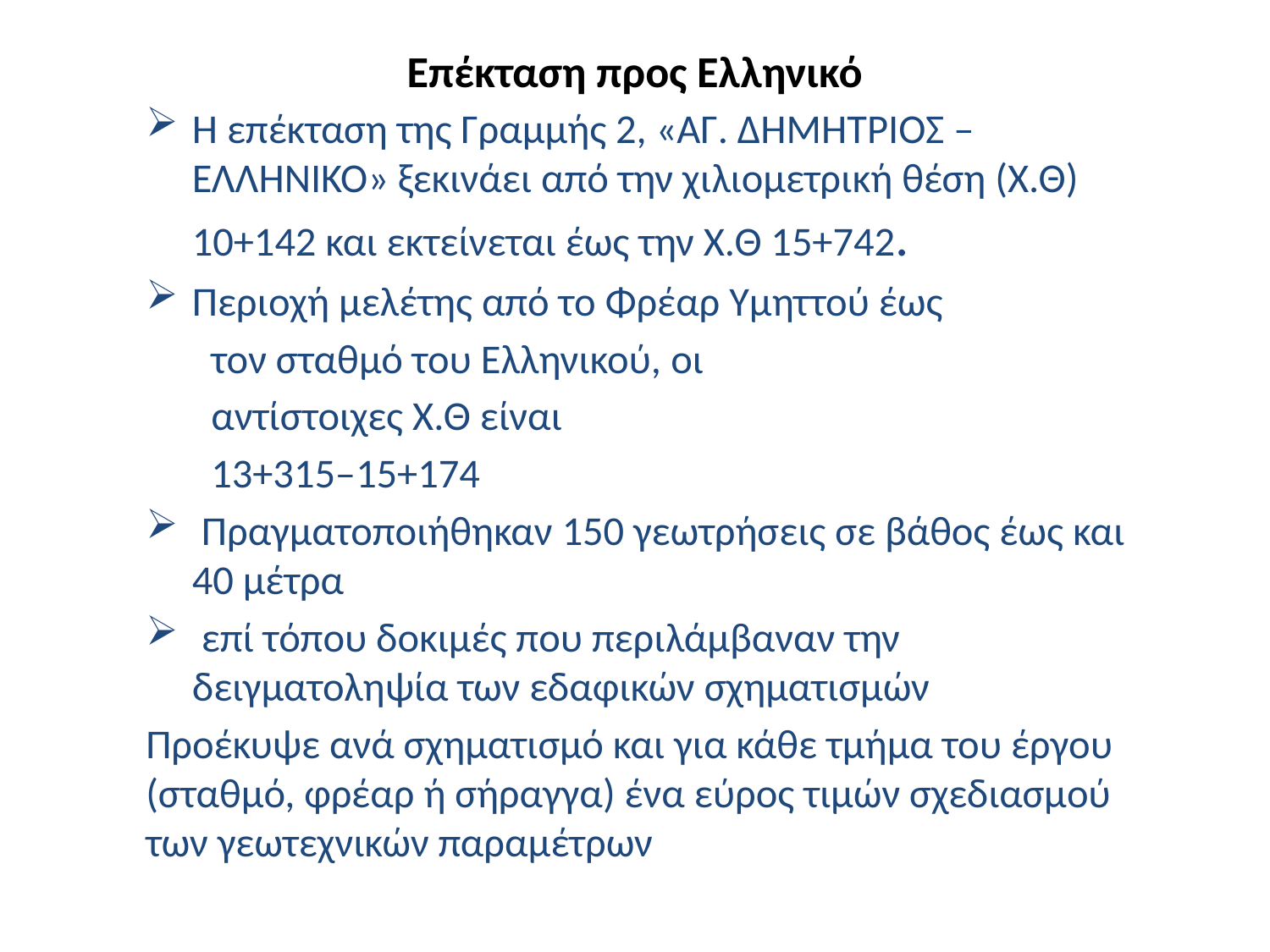

# Επέκταση προς Ελληνικό
Η επέκταση της Γραμμής 2, «ΑΓ. ΔΗΜΗΤΡΙΟΣ – ΕΛΛΗΝΙΚΟ» ξεκινάει από την χιλιομετρική θέση (Χ.Θ) 10+142 και εκτείνεται έως την Χ.Θ 15+742.
Περιοχή μελέτης από το Φρέαρ Υμηττού έως
       τον σταθμό του Ελληνικού, οι
       αντίστοιχες Χ.Θ είναι
       13+315–15+174
 Πραγματοποιήθηκαν 150 γεωτρήσεις σε βάθος έως και 40 μέτρα
 επί τόπου δοκιμές που περιλάμβαναν την δειγματοληψία των εδαφικών σχηματισμών
Προέκυψε ανά σχηματισμό και για κάθε τµήµα του έργου (σταθµό, φρέαρ ή σήραγγα) ένα εύρος τιµών σχεδιασµού των γεωτεχνικών παραµέτρων